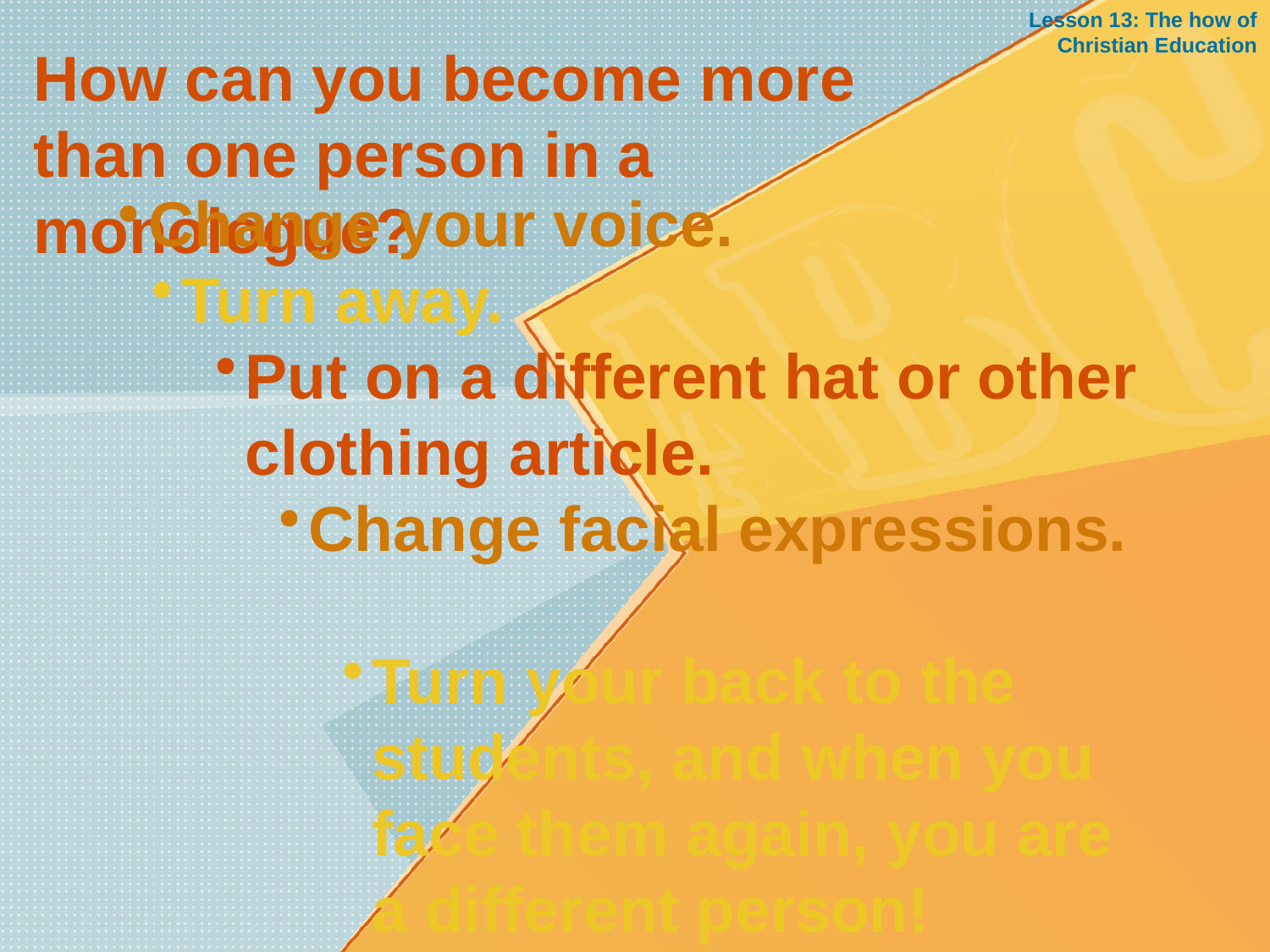

Lesson 13: The how of Christian Education
How can you become more than one person in a monologue?
Change your voice.
Turn away.
Put on a different hat or other clothing article.
Change facial expressions.
Turn your back to the students, and when you face them again, you are a different person!